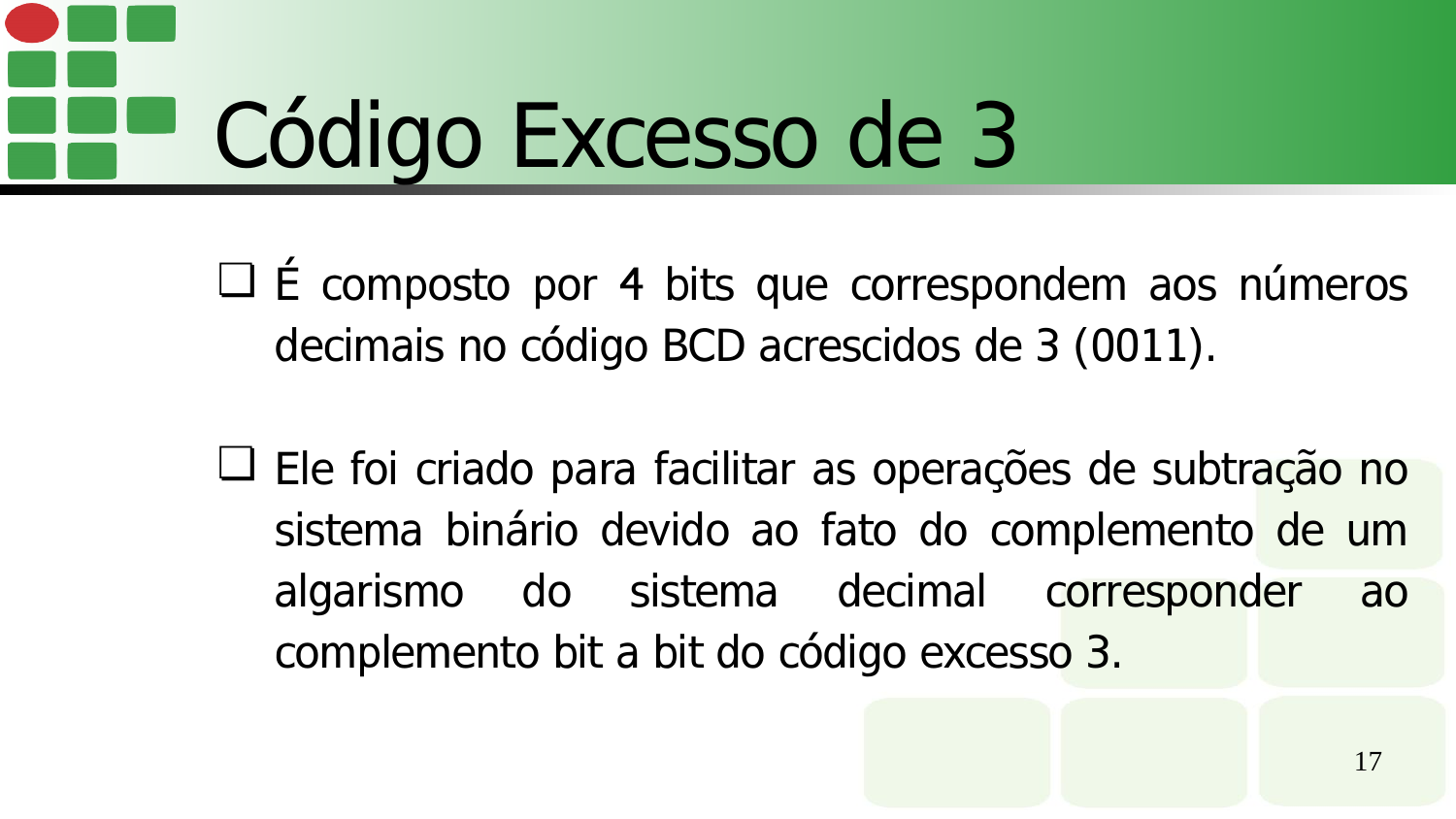

Código Excesso de 3
É composto por 4 bits que correspondem aos números decimais no código BCD acrescidos de 3 (0011).

Ele foi criado para facilitar as operações de subtração no sistema binário devido ao fato do complemento de um algarismo do sistema decimal corresponder ao complemento bit a bit do código excesso 3.
17